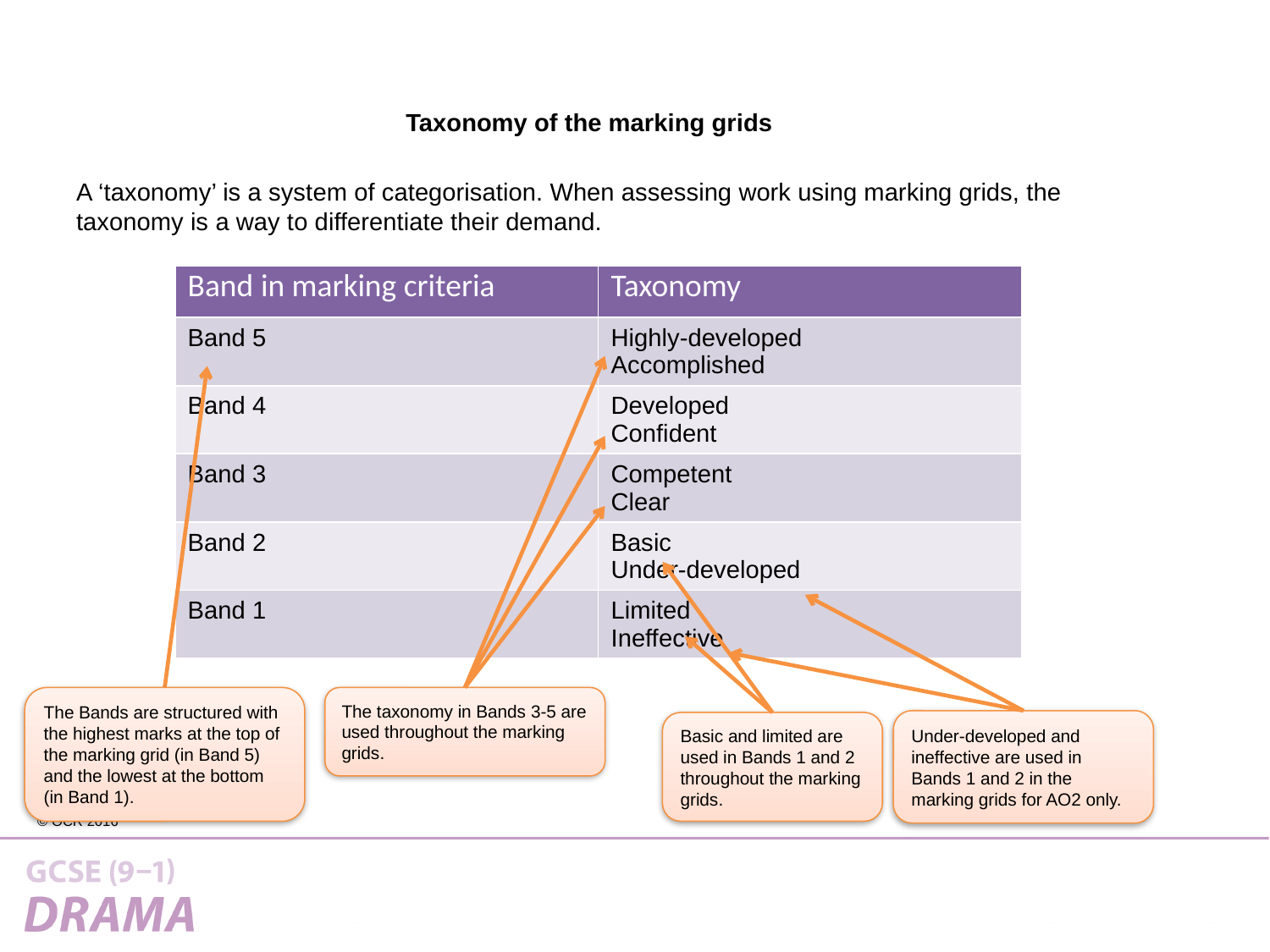

Taxonomy of the marking grids

A ‘taxonomy’ is a system of categorisation. When assessing work using marking grids, the taxonomy is a way to differentiate their demand.

| Band in marking criteria | Taxonomy |
| --- | --- |
| Band 5 | Highly-developed Accomplished |
| Band 4 | Developed Confident |
| Band 3 | Competent Clear |
| Band 2 | Basic Under-developed |
| Band 1 | Limited Ineffective |
The Bands are structured with the highest marks at the top of the marking grid (in Band 5) and the lowest at the bottom (in Band 1).
The taxonomy in Bands 3-5 are used throughout the marking grids.
Under-developed and ineffective are used in Bands 1 and 2 in the marking grids for AO2 only.
Basic and limited are used in Bands 1 and 2 throughout the marking grids.